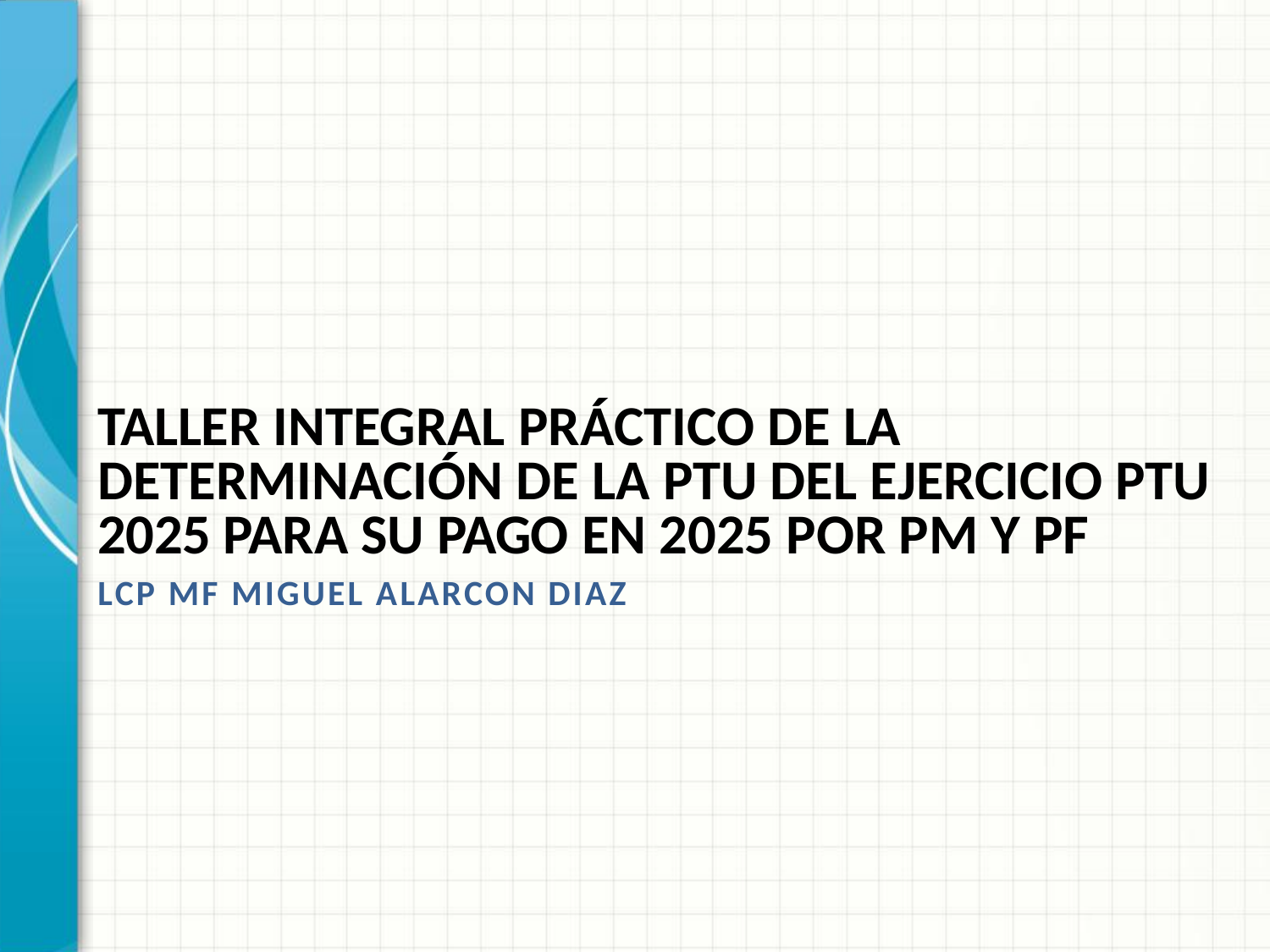

# TALLER INTEGRAL PRÁCTICO DE LA DETERMINACIÓN DE LA PTU DEL EJERCICIO PTU 2025 PARA SU PAGO EN 2025 POR PM Y PF
LCP MF MIGUEL ALARCON DIAZ